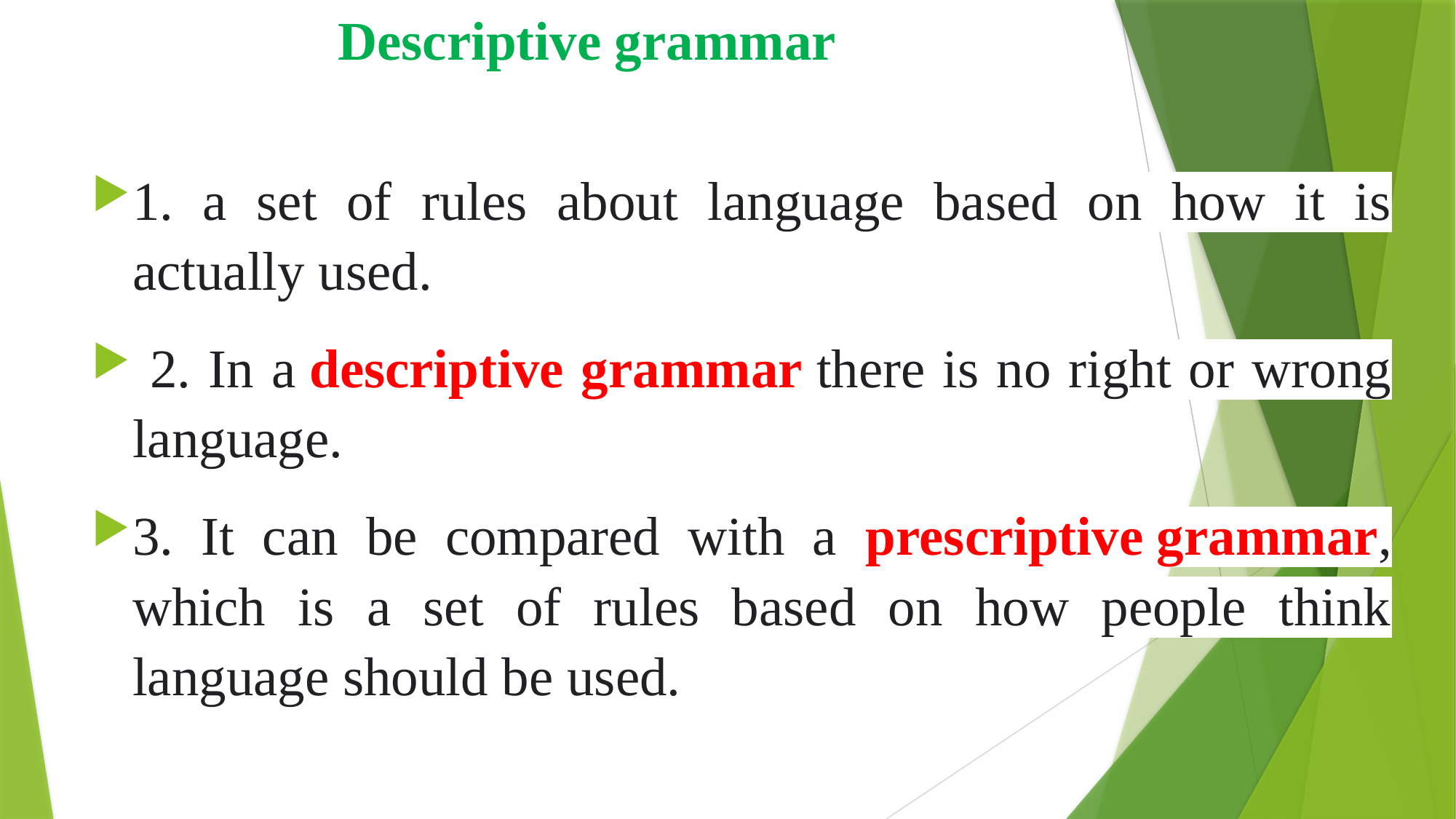

# Descriptive grammar
1. a set of rules about language based on how it is actually used.
 2. In a descriptive grammar there is no right or wrong language.
3. It can be compared with a prescriptive grammar, which is a set of rules based on how people think language should be used.